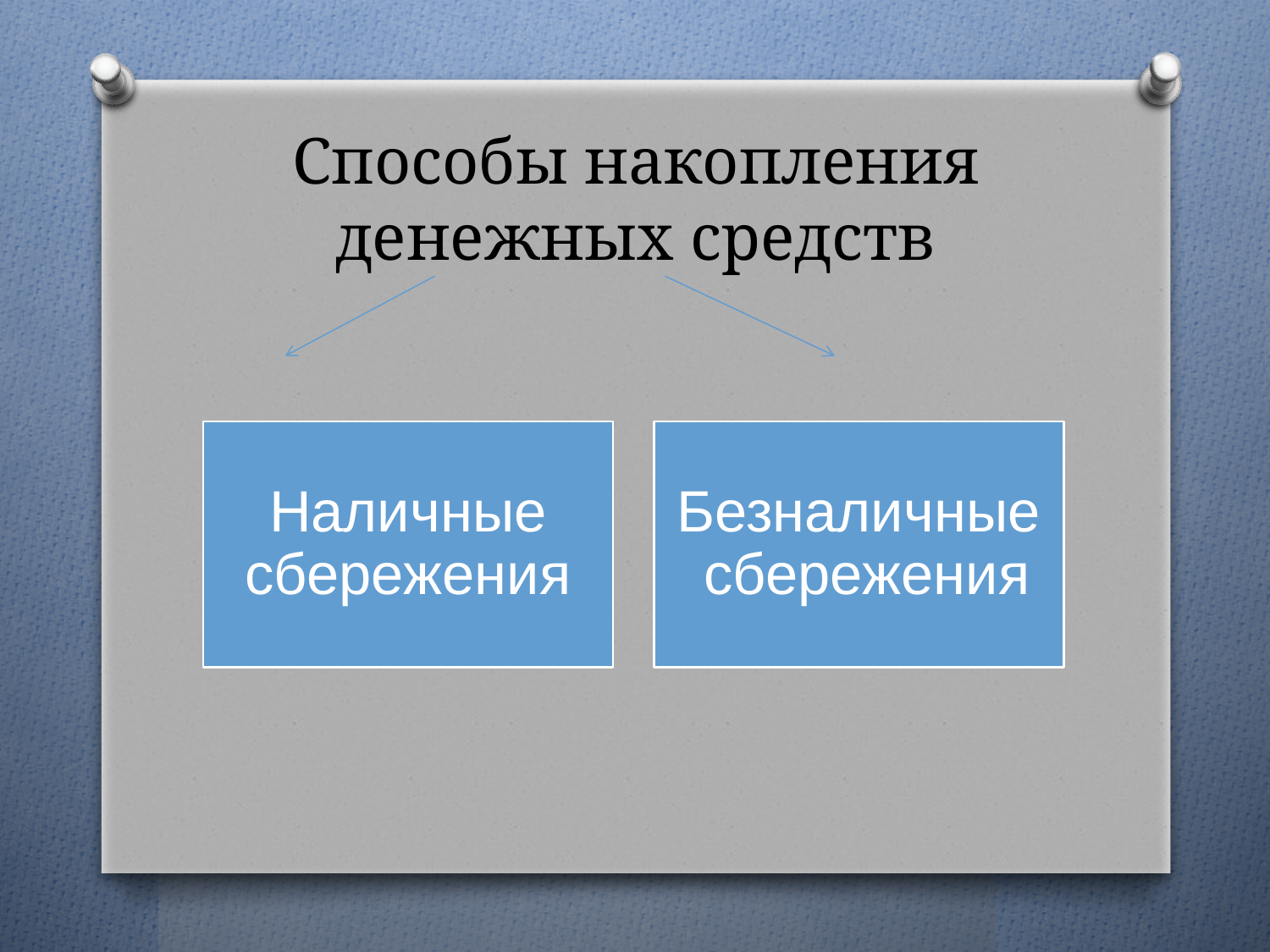

# Способы накопления денежных средств
Наличные сбережения
Безналичные  сбережения